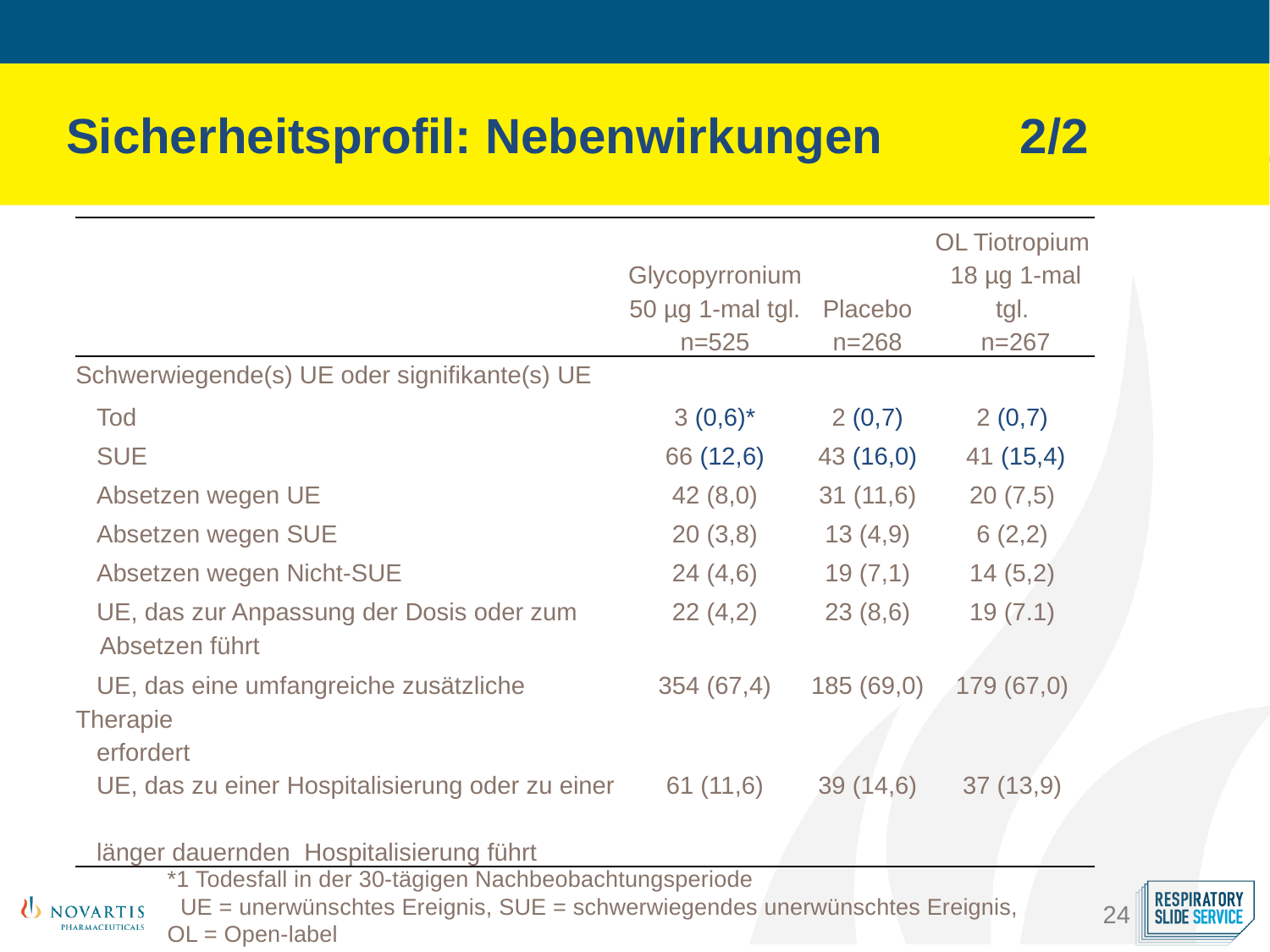

Sicherheitsprofil: Nebenwirkungen          2/2
|  | Glycopyrronium 50 µg 1-mal tgl. n=525 | Placebo n=268 | OL Tiotropium  18 µg 1-mal tgl. n=267 |
| --- | --- | --- | --- |
| Schwerwiegende(s) UE oder signifikante(s) UE |  |  |  |
| Tod | 3 (0,6)\* | 2 (0,7) | 2 (0,7) |
| SUE | 66 (12,6) | 43 (16,0) | 41 (15,4) |
| Absetzen wegen UE | 42 (8,0) | 31 (11,6) | 20 (7,5) |
| Absetzen wegen SUE | 20 (3,8) | 13 (4,9) | 6 (2,2) |
| Absetzen wegen Nicht-SUE | 24 (4,6) | 19 (7,1) | 14 (5,2) |
| UE, das zur Anpassung der Dosis oder zum Absetzen führt | 22 (4,2) | 23 (8,6) | 19 (7.1) |
| UE, das eine umfangreiche zusätzliche Therapie erfordert | 354 (67,4) | 185 (69,0) | 179 (67,0) |
| UE, das zu einer Hospitalisierung oder zu einer länger dauernden Hospitalisierung führt | 61 (11,6) | 39 (14,6) | 37 (13,9) |
*1 Todesfall in der 30-tägigen Nachbeobachtungsperiode
  UE = unerwünschtes Ereignis, SUE = schwerwiegendes unerwünschtes Ereignis, OL = Open-label